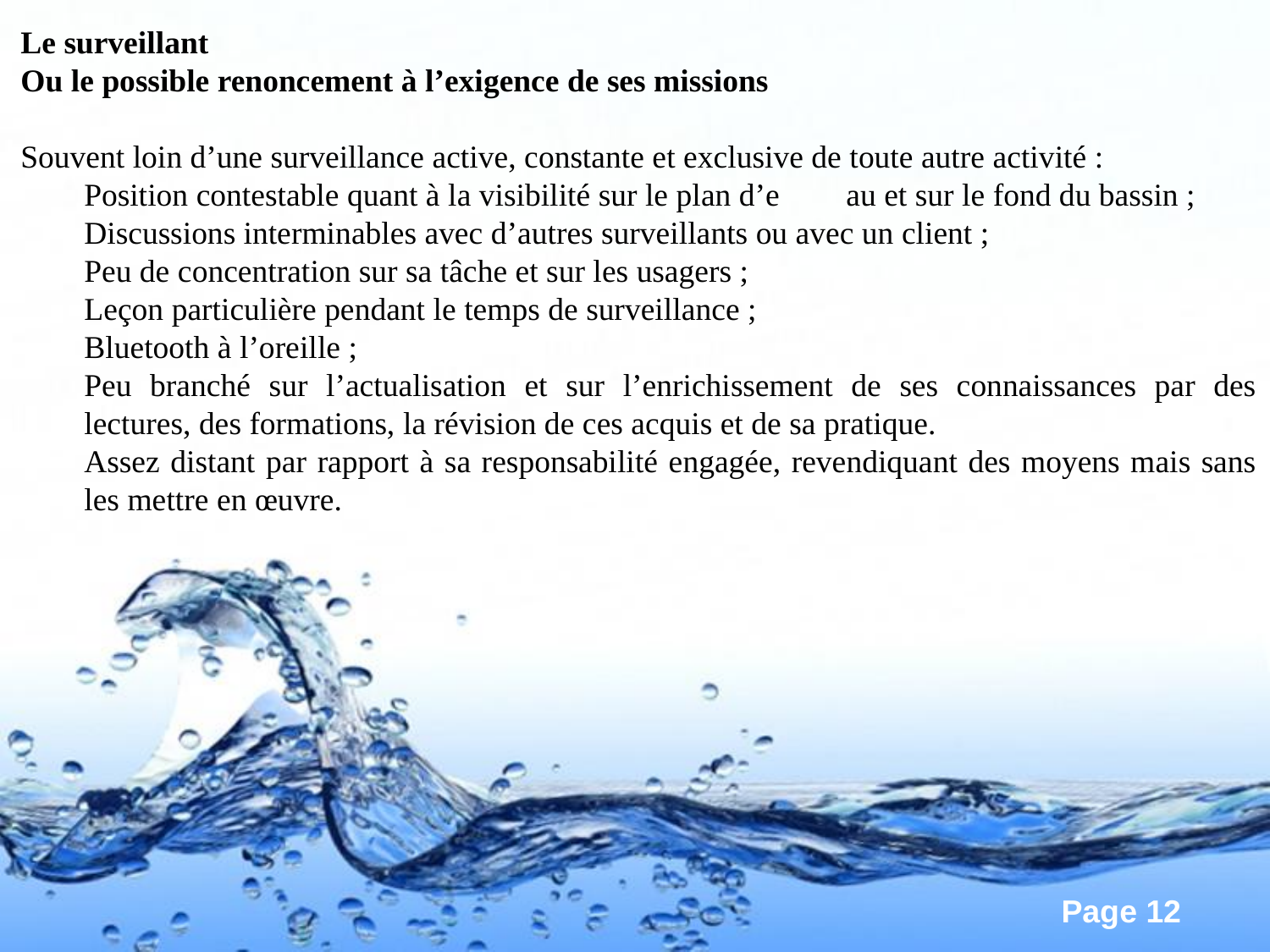

Le surveillant
Ou le possible renoncement à l’exigence de ses missions

Souvent loin d’une surveillance active, constante et exclusive de toute autre activité :
Position contestable quant à la visibilité sur le plan d’e	au et sur le fond du bassin ;
Discussions interminables avec d’autres surveillants ou avec un client ;
Peu de concentration sur sa tâche et sur les usagers ;
Leçon particulière pendant le temps de surveillance ;
Bluetooth à l’oreille ;
Peu branché sur l’actualisation et sur l’enrichissement de ses connaissances par des lectures, des formations, la révision de ces acquis et de sa pratique.
Assez distant par rapport à sa responsabilité engagée, revendiquant des moyens mais sans les mettre en œuvre.